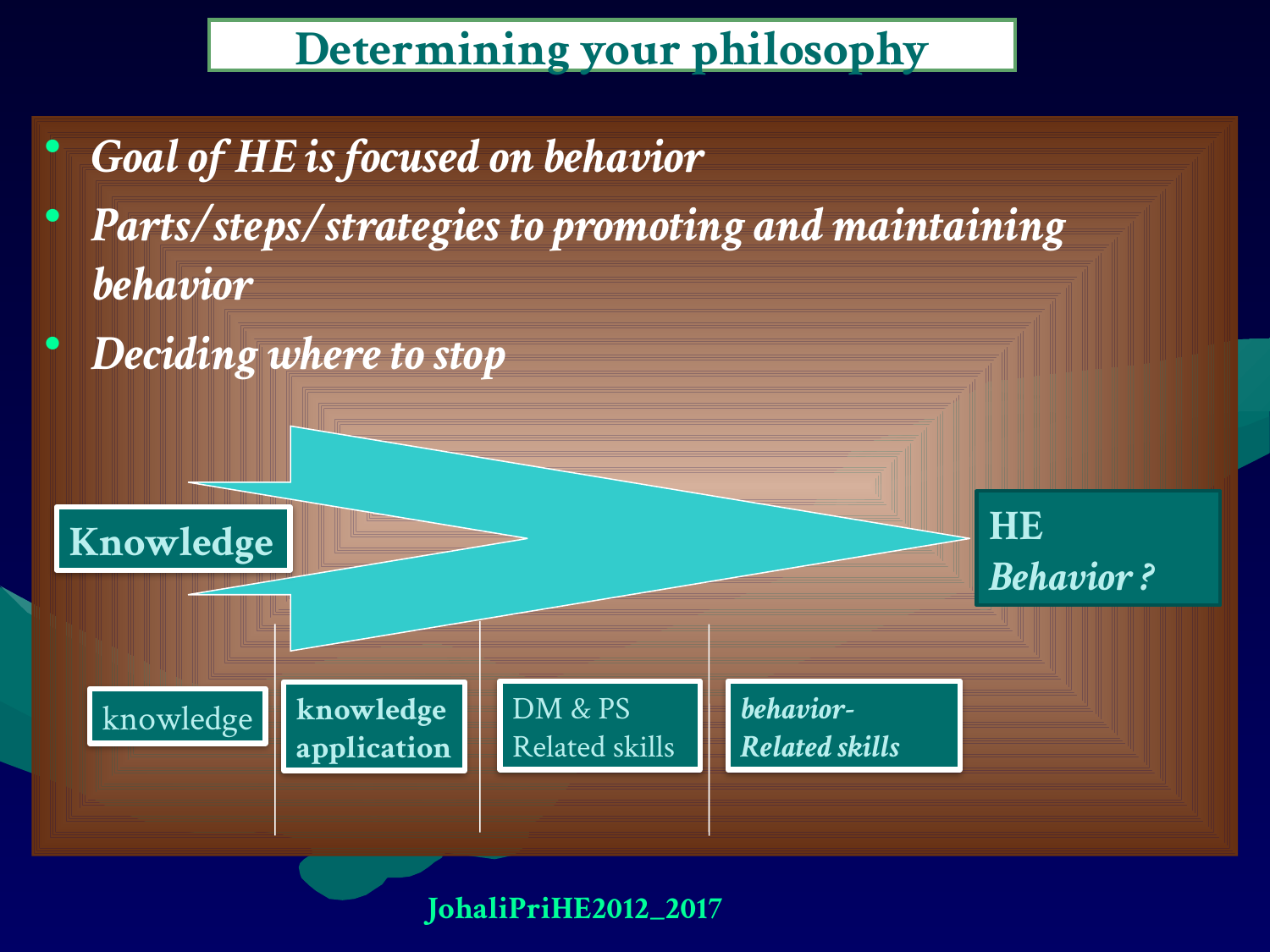

# Determining your philosophy
Goal of HE is focused on behavior
Parts/steps/strategies to promoting and maintaining behavior
Deciding where to stop

HE
Behavior ?
Knowledge

DM & PS
Related skills
behavior-
Related skills
knowledge
application
knowledge
JohaliPriHE2012_2017